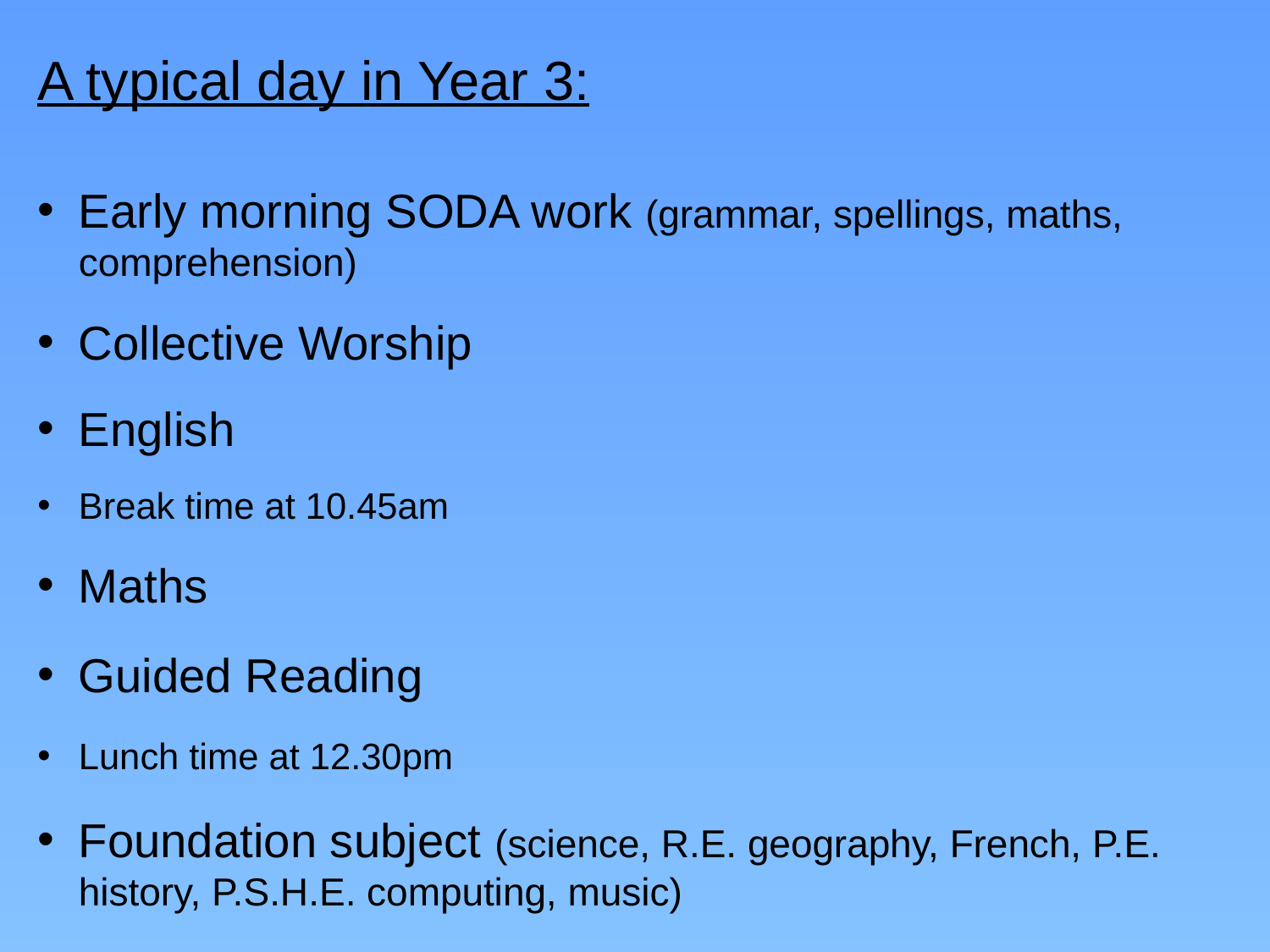

A typical day in Year 3:

Early morning SODA work (grammar, spellings, maths, comprehension)

Collective Worship

English

Break time at 10.45am

Maths

Guided Reading

Lunch time at 12.30pm

Foundation subject (science, R.E. geography, French, P.E. history, P.S.H.E. computing, music)